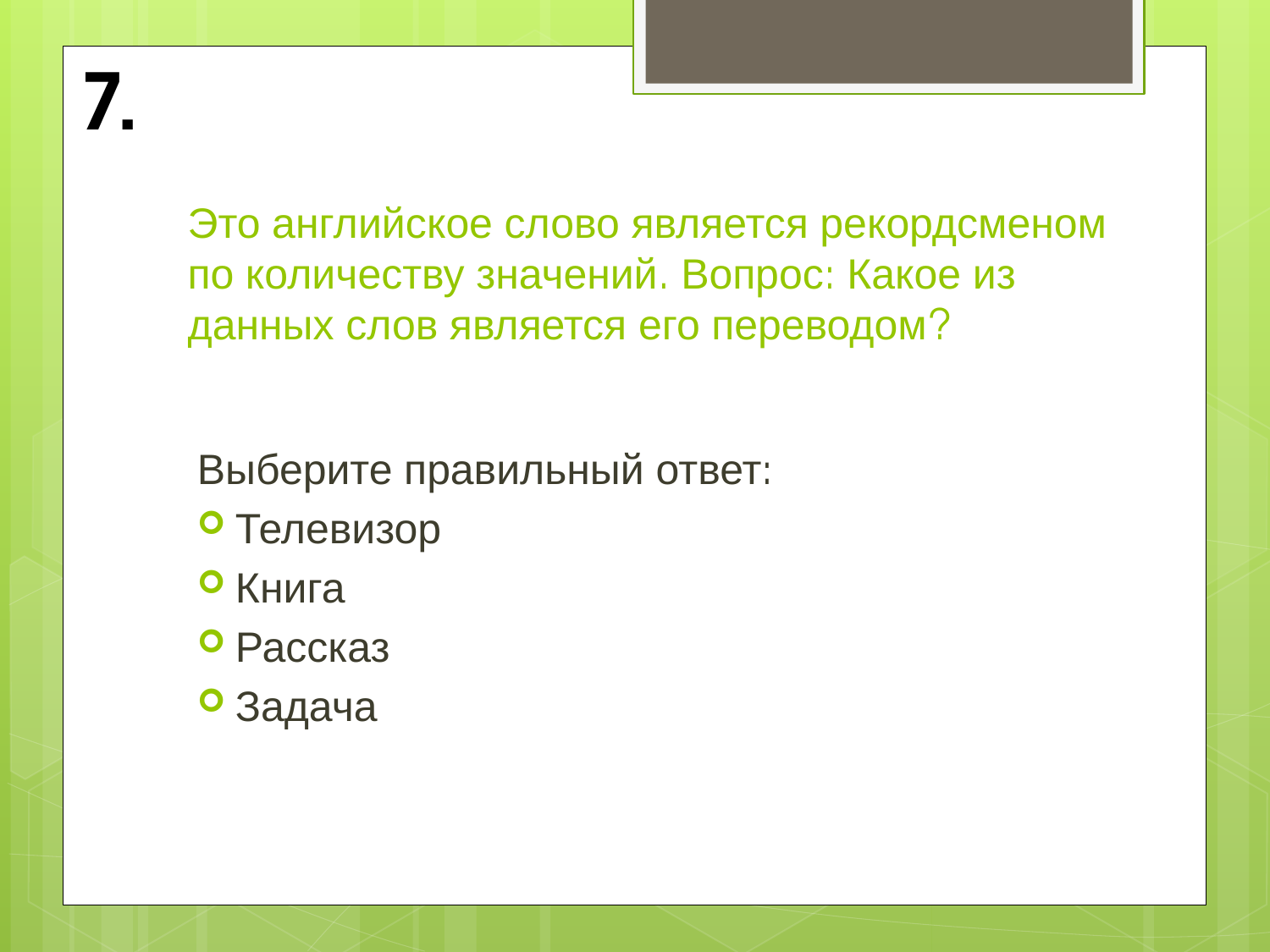

7.
# Это английское слово является рекордсменом по количеству значений. Вопрос: Какое из данных слов является его переводом?
Выберите правильный ответ:
Телевизор
Книга
Рассказ
Задача